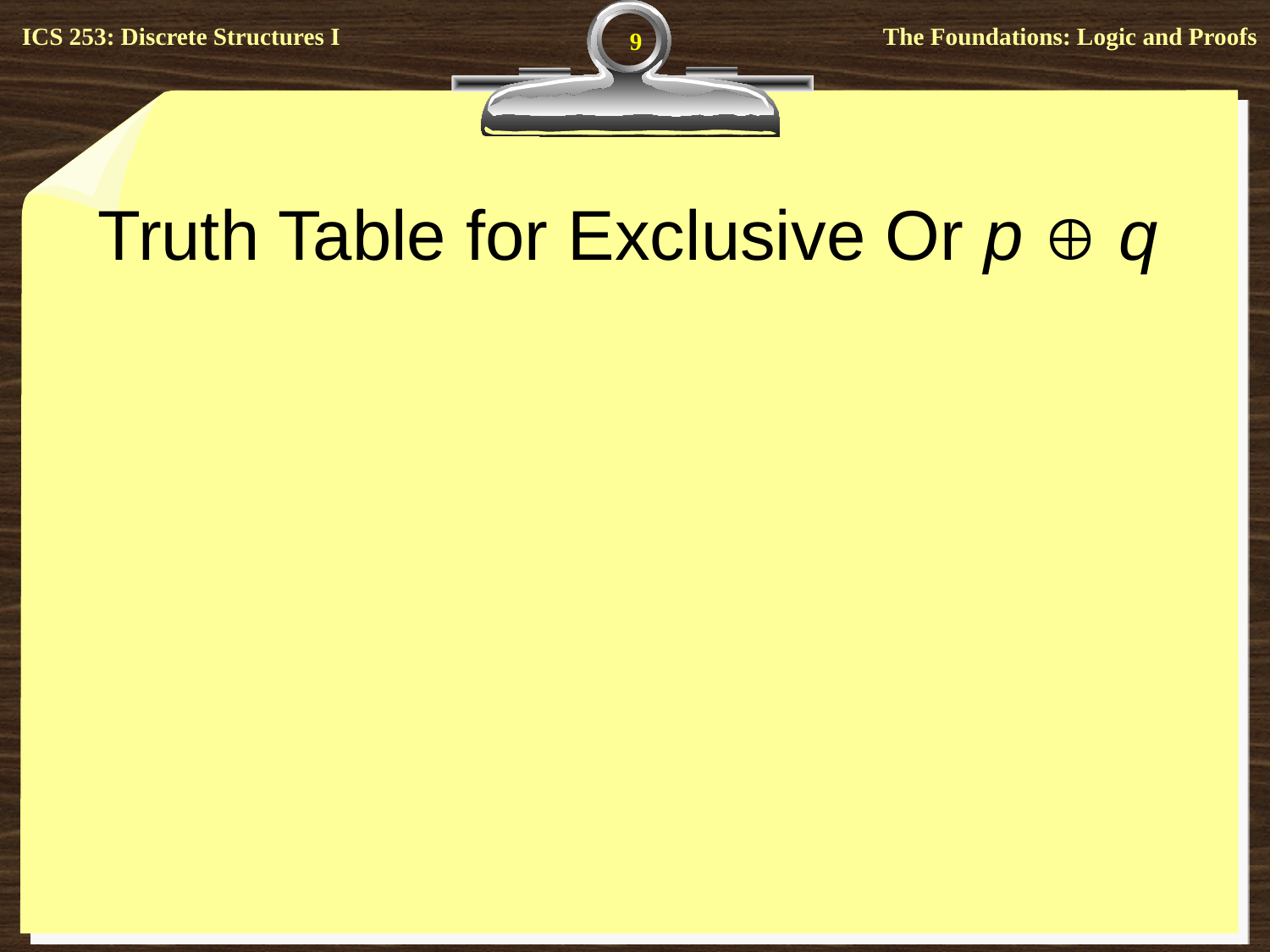

9
Truth Table for Exclusive Or p ⊕ q